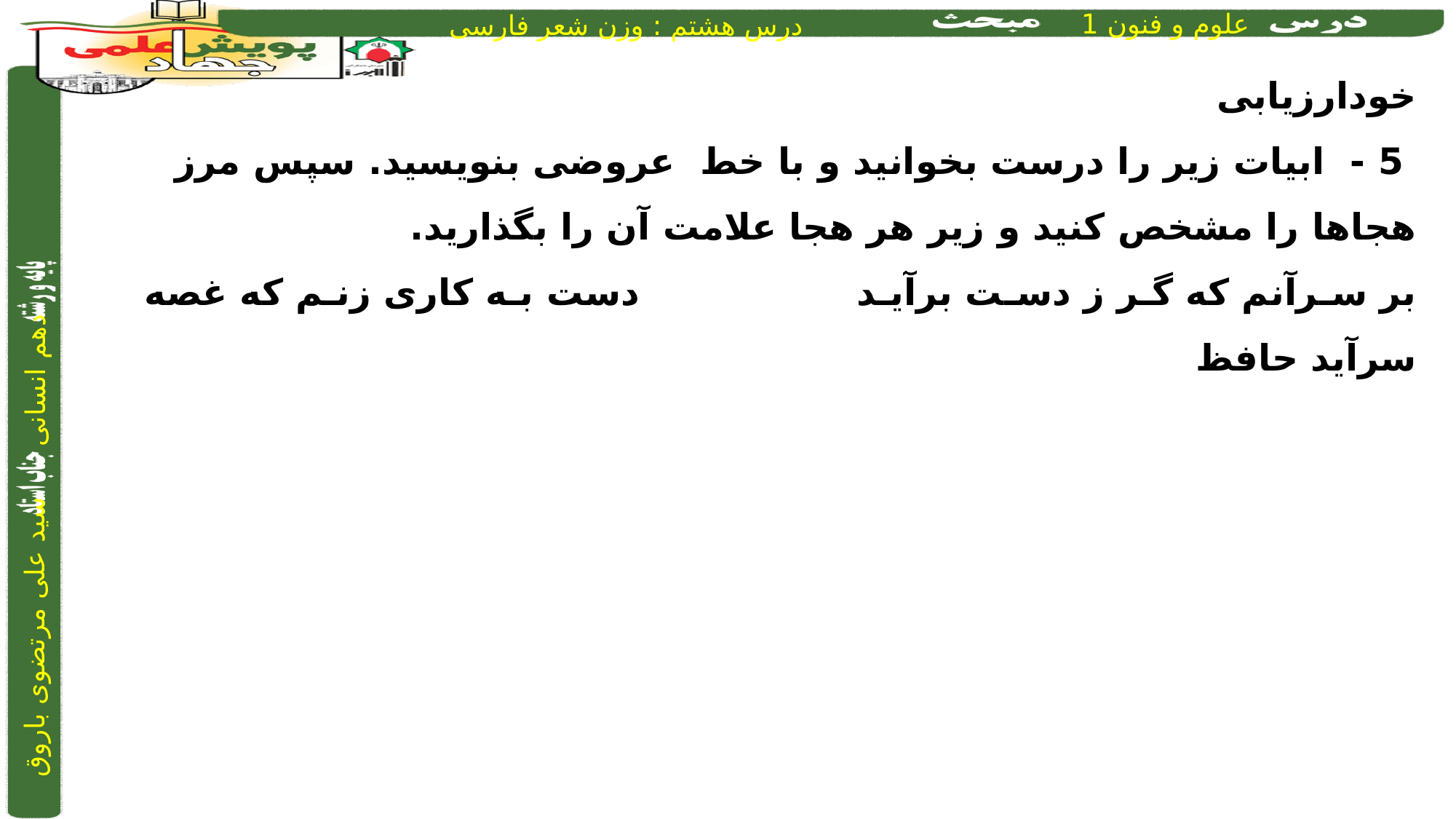

خودارزیابی
 5 -  ابیات زیر را درست بخوانید و با خط  عروضی بنویسید. سپس مرز هجاها را مشخص کنید و زیر هر هجا علامت آن را بگذارید.
بر سـرآنم که گـر ز دسـت برآیـد			 دست بـه کاری زنـم که غصه سرآید 	حافظ